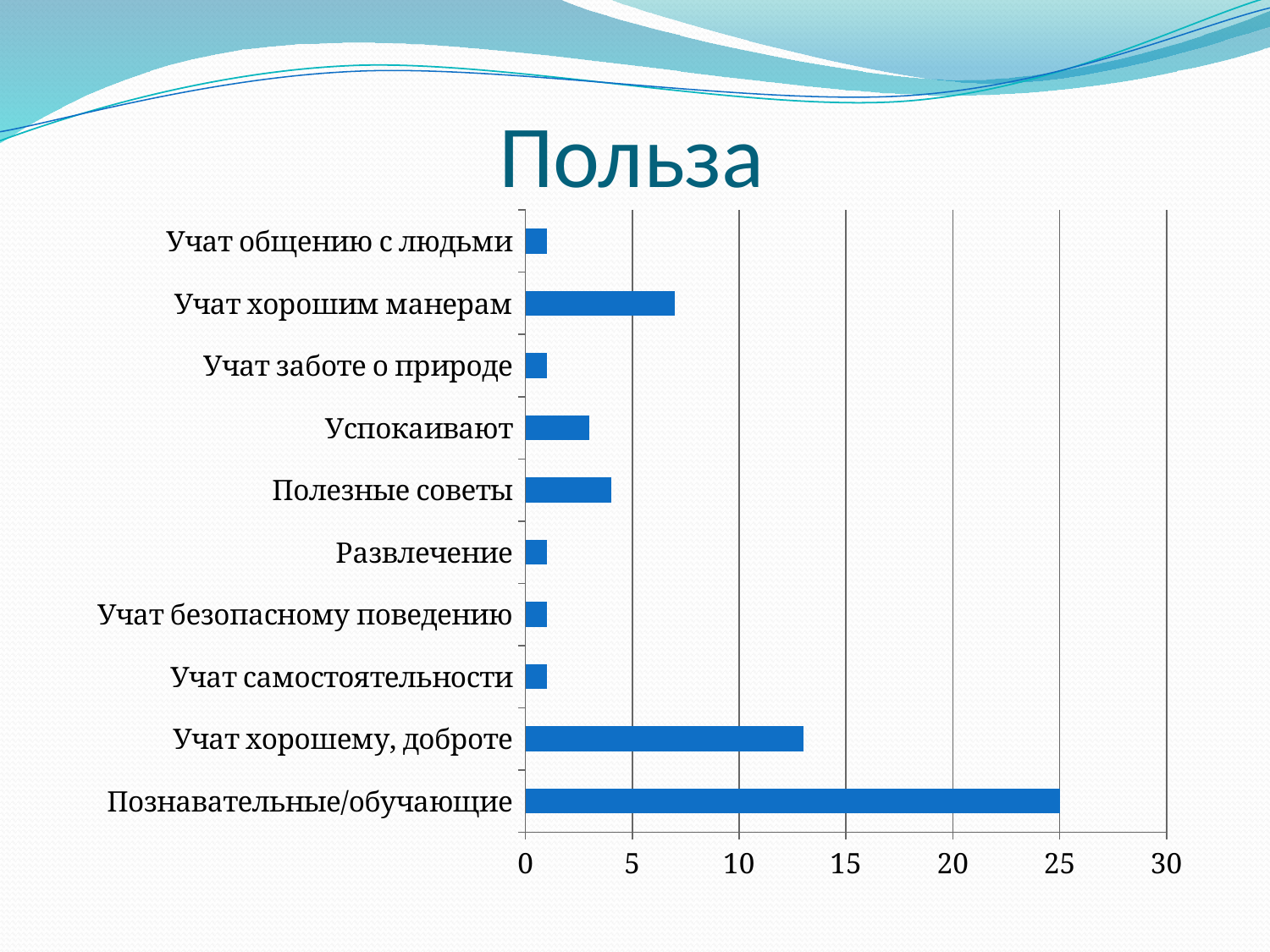

# Польза

### Chart

| Category |  |
|---|---|
| Познавательные/обучающие | 25.0 |
| Учат хорошему, доброте | 13.0 |
| Учат самостоятельности | 1.0 |
| Учат безопасному поведению | 1.0 |
| Развлечение | 1.0 |
| Полезные советы | 4.0 |
| Успокаивают | 3.0 |
| Учат заботе о природе | 1.0 |
| Учат хорошим манерам | 7.0 |
| Учат общению с людьми | 1.0 |